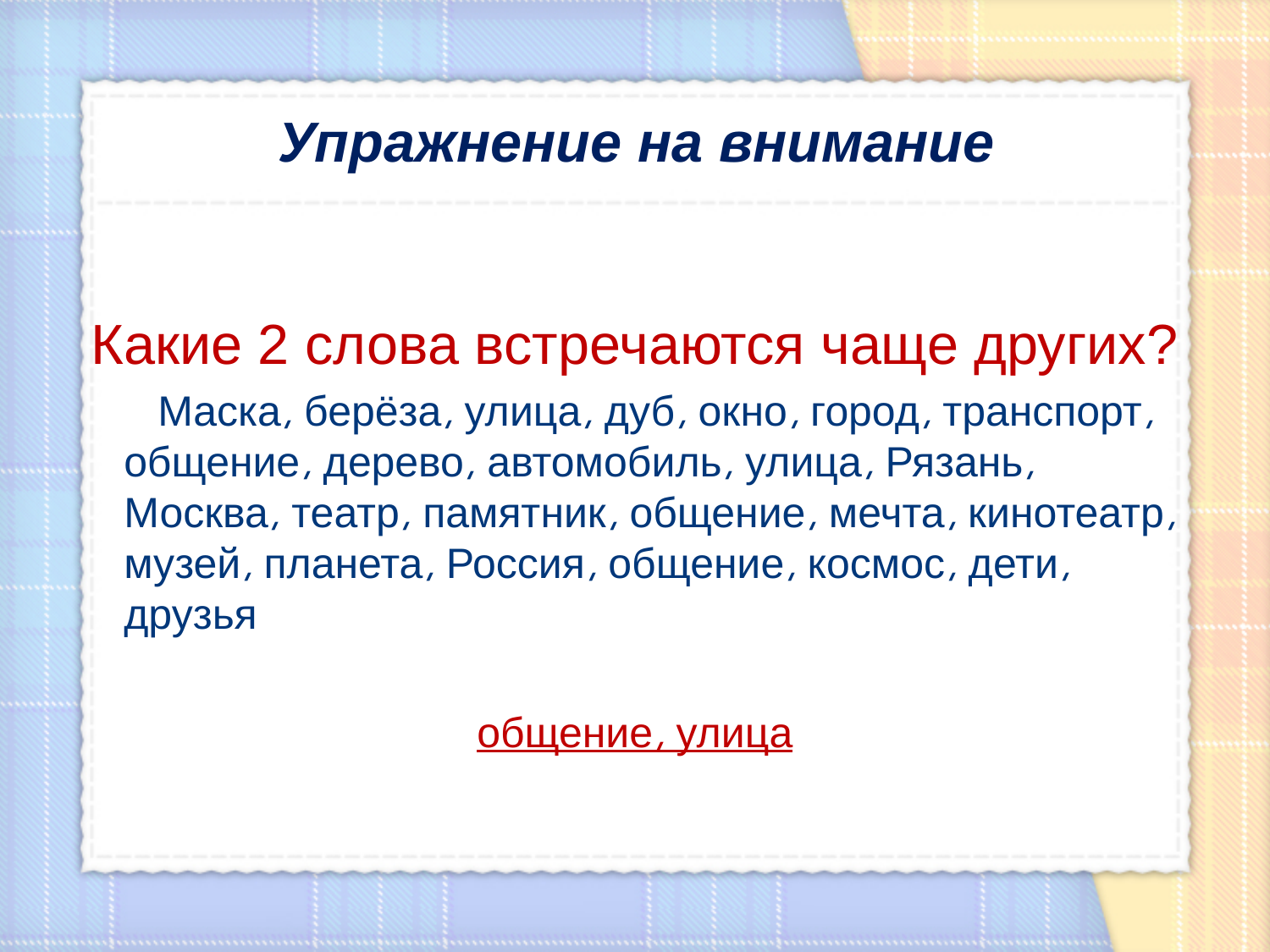

# Упражнение на внимание

Какие 2 слова встречаются чаще других?
       Маска, берёза, улица, дуб, окно, город, транспорт, общение, дерево, автомобиль, улица, Рязань, Москва, театр, памятник, общение, мечта, кинотеатр, музей, планета, Россия, общение, космос, дети, друзья

общение, улица